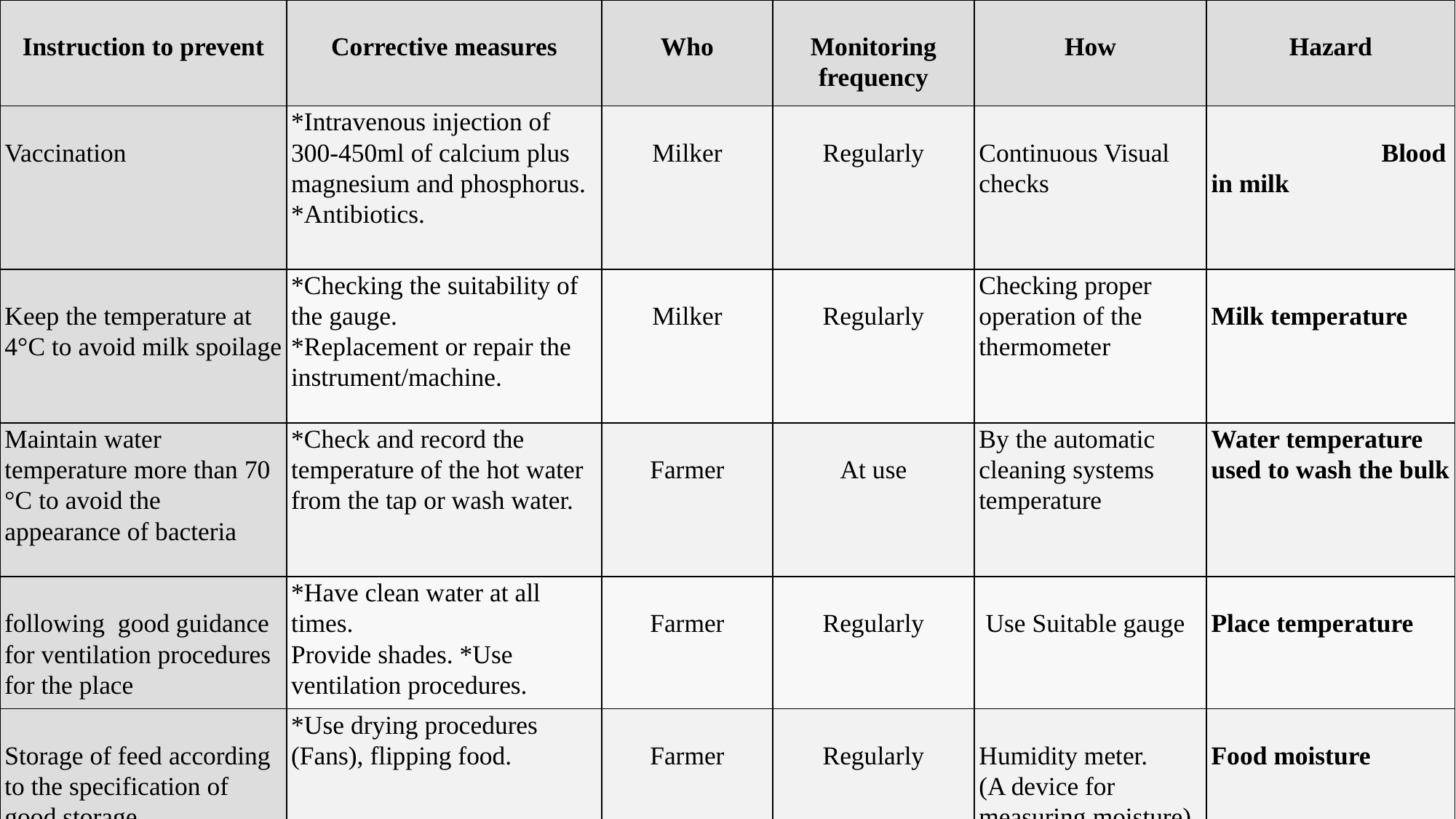

| Instruction to prevent | Corrective measures | Who | Monitoring frequency | How | Hazard |
| --- | --- | --- | --- | --- | --- |
| Vaccination | \*Intravenous injection of 300-450ml of calcium plus magnesium and phosphorus. \*Antibiotics. | Milker | Regularly | Continuous Visual checks | Blood in milk |
| Keep the temperature at 4°C to avoid milk spoilage | \*Checking the suitability of the gauge. \*Replacement or repair the instrument/machine. | Milker | Regularly | Checking proper operation of the thermometer | Milk temperature |
| Maintain water temperature more than 70 °C to avoid the appearance of bacteria | \*Check and record the temperature of the hot water from the tap or wash water. | Farmer | At use | By the automatic cleaning systems temperature | Water temperature used to wash the bulk |
| following good guidance for ventilation procedures for the place | \*Have clean water at all times. Provide shades. \*Use ventilation procedures. | Farmer | Regularly | Use Suitable gauge | Place temperature |
| Storage of feed according to the specification of good storage | \*Use drying procedures (Fans), flipping food. | Farmer | Regularly | Humidity meter. (A device for measuring moisture) | Food moisture |